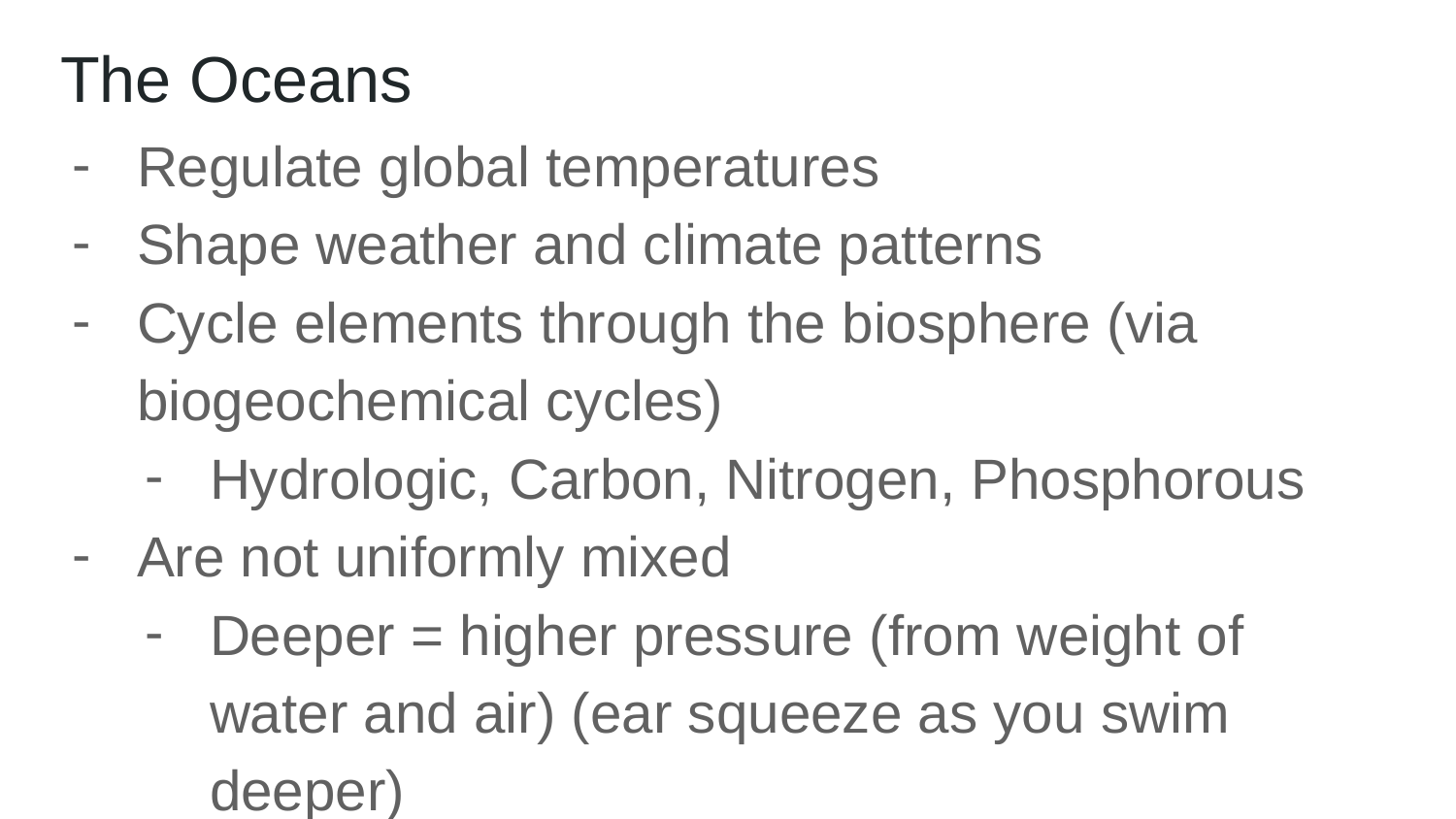

The Oceans

Regulate global temperatures
Shape weather and climate patterns
Cycle elements through the biosphere (via biogeochemical cycles)
Hydrologic, Carbon, Nitrogen, Phosphorous
Are not uniformly mixed
Deeper = higher pressure (from weight of water and air) (ear squeeze as you swim deeper)